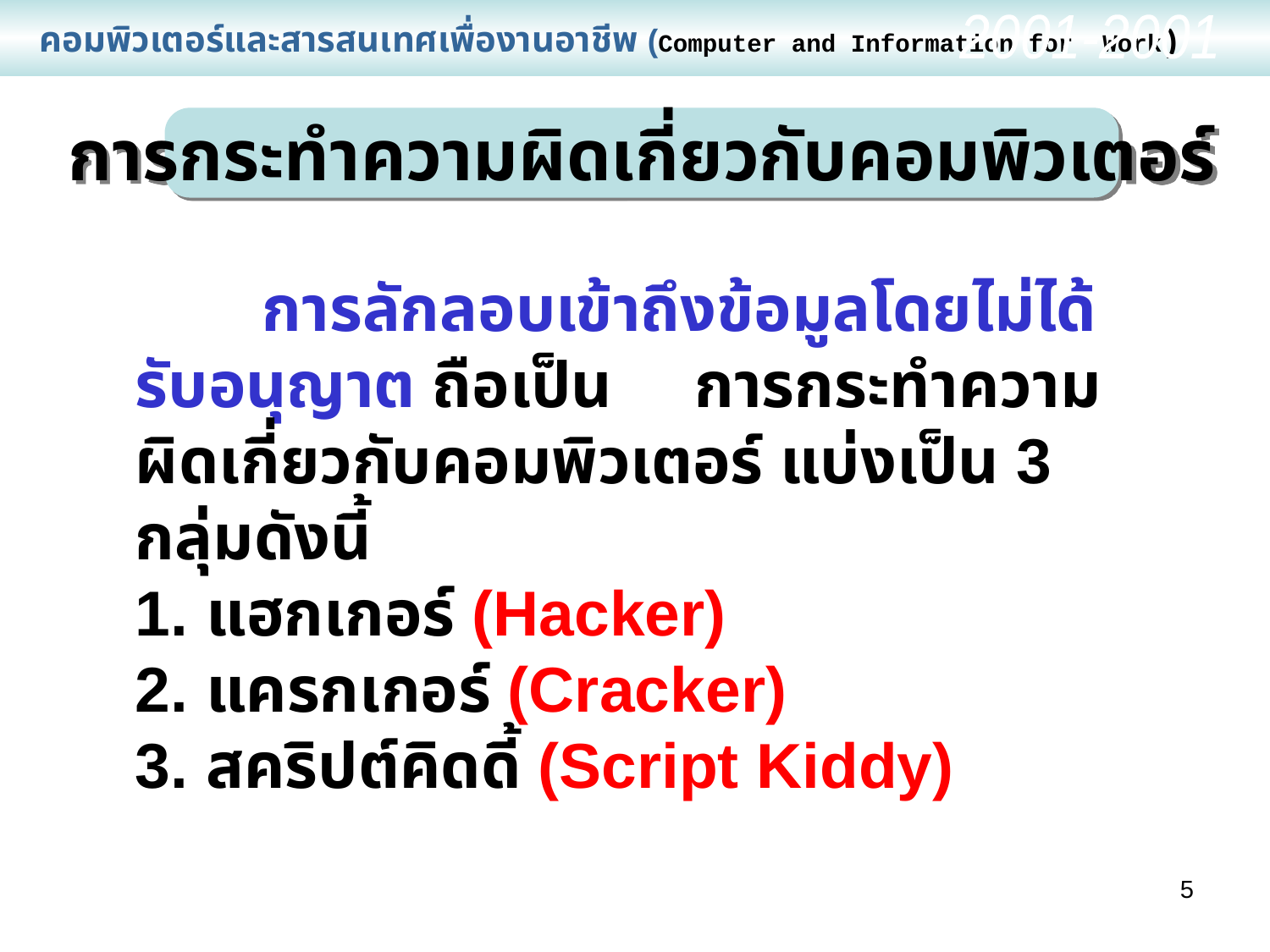

คอมพิวเตอร์และสารสนเทศเพื่องานอาชีพ (Computer and Information for  Work)
2001-2001
การกระทำความผิดเกี่ยวกับคอมพิวเตอร์
	การลักลอบเข้าถึงข้อมูลโดยไม่ได้รับอนุญาต ถือเป็น     การกระทำความผิดเกี่ยวกับคอมพิวเตอร์ แบ่งเป็น 3 กลุ่มดังนี้
1. แฮกเกอร์ (Hacker)
2. แครกเกอร์ (Cracker)
3. สคริปต์คิดดี้ (Script Kiddy)
5